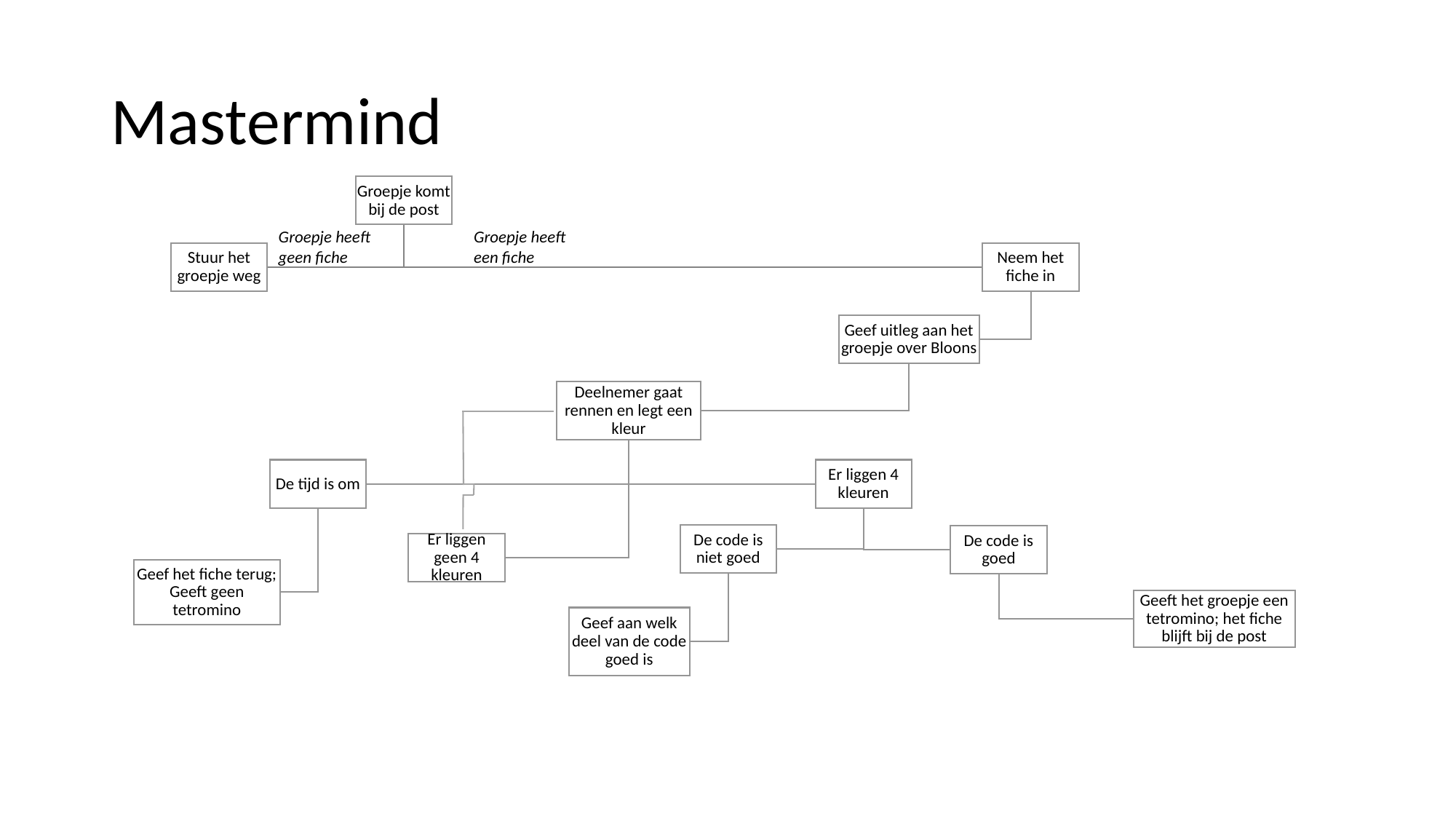

# Mastermind
Groepje komt bij de post
Stuur het groepje weg
Neem het fiche in
Geef uitleg aan het groepje over Bloons
Deelnemer gaat rennen en legt een kleur
De tijd is om
Geef het fiche terug; Geeft geen tetromino
Er liggen 4 kleuren
De code is goed
Geeft het groepje een tetromino; het fiche blijft bij de post
De code is niet goed
Geef aan welk deel van de code goed is
Er liggen geen 4 kleuren
Groepje heeft geen fiche
Groepje heeft een fiche